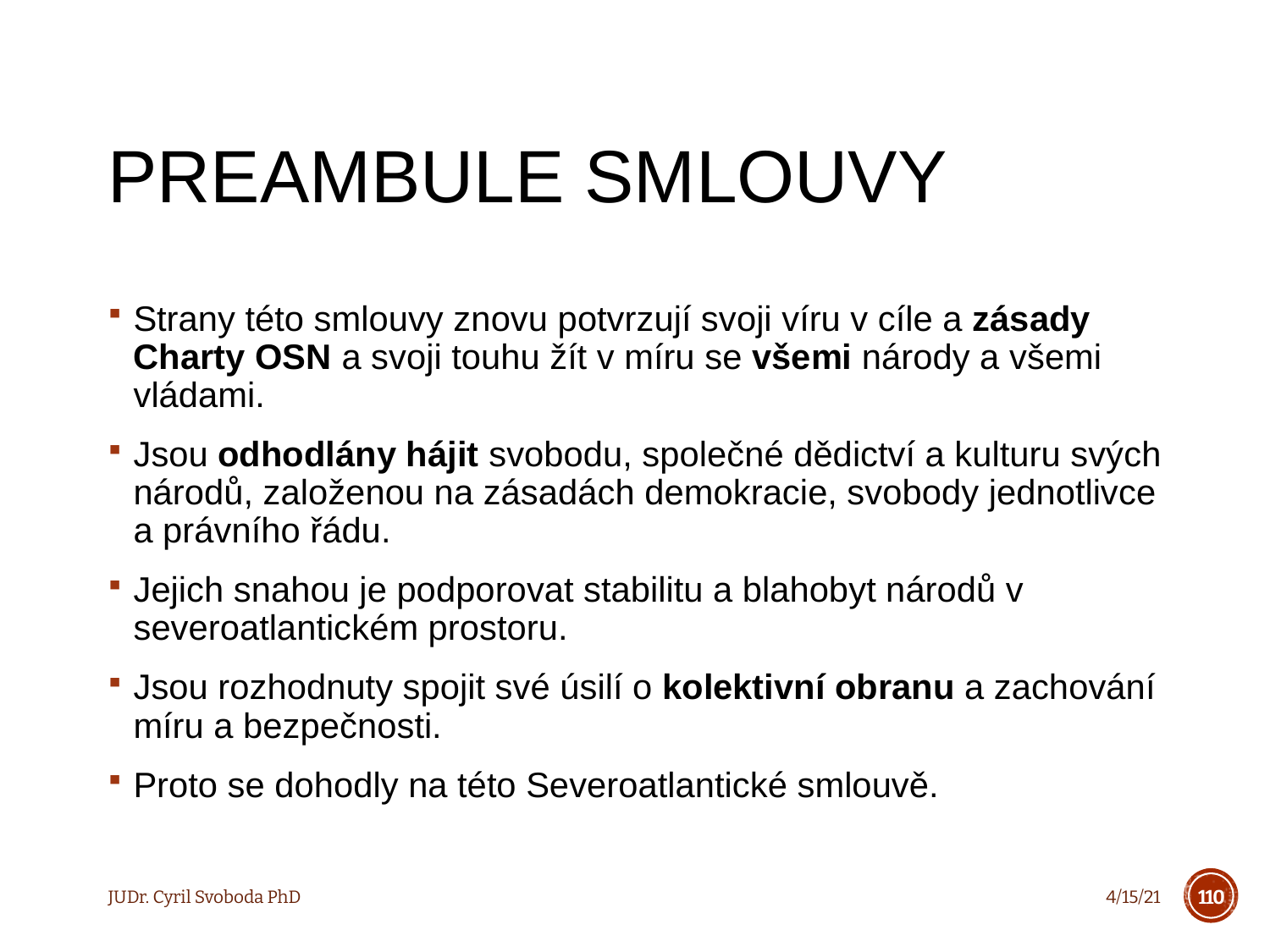

# Preambule smlouvy
Strany této smlouvy znovu potvrzují svoji víru v cíle a zásady Charty OSN a svoji touhu žít v míru se všemi národy a všemi vládami.
Jsou odhodlány hájit svobodu, společné dědictví a kulturu svých národů, založenou na zásadách demokracie, svobody jednotlivce a právního řádu.
Jejich snahou je podporovat stabilitu a blahobyt národů v severoatlantickém prostoru.
Jsou rozhodnuty spojit své úsilí o kolektivní obranu a zachování míru a bezpečnosti.
Proto se dohodly na této Severoatlantické smlouvě.

JUDr. Cyril Svoboda PhD
4/15/21
110